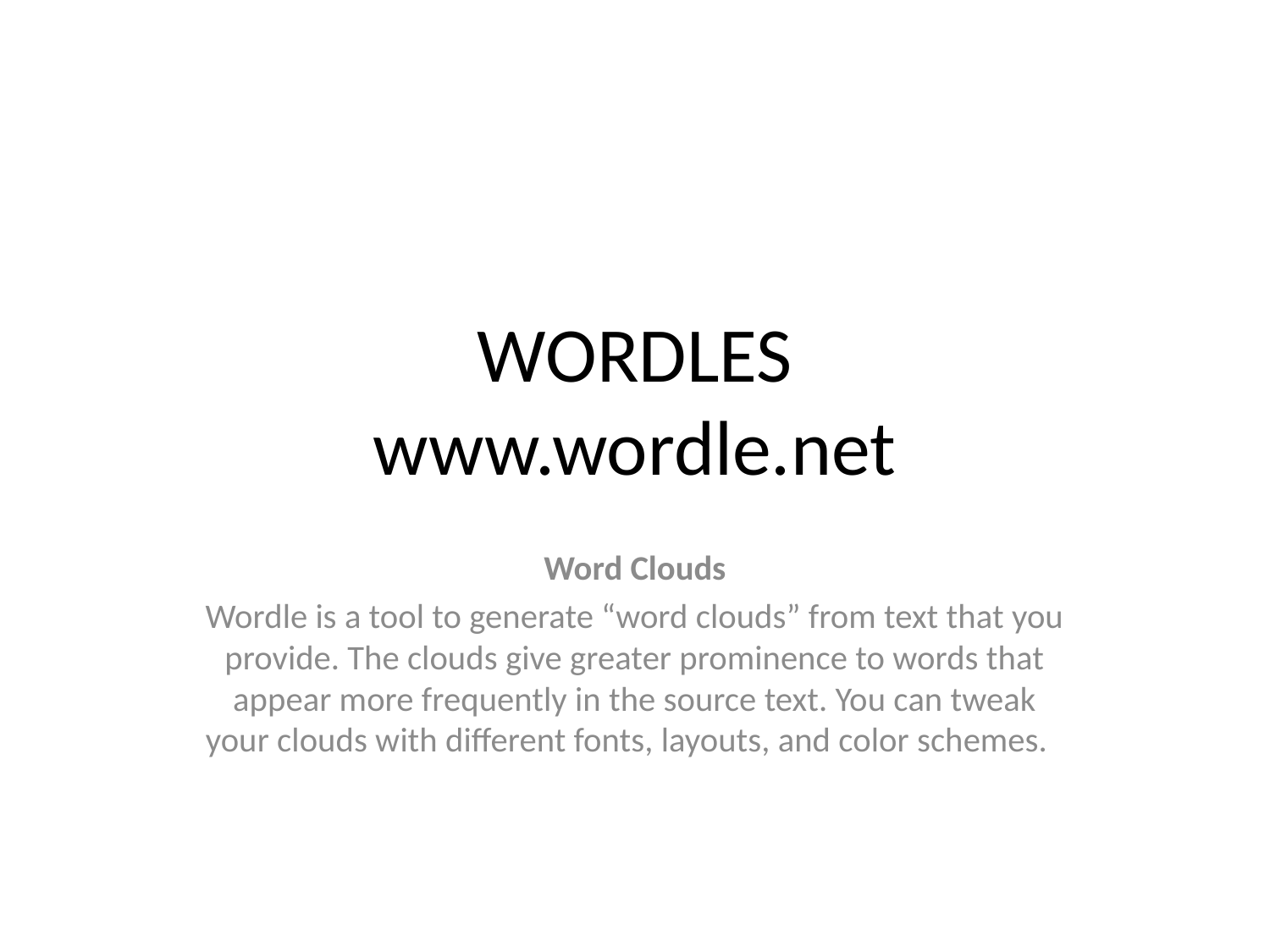

# WORDLES www.wordle.net
Word Clouds
Wordle is a tool to generate “word clouds” from text that you provide. The clouds give greater prominence to words that appear more frequently in the source text. You can tweak your clouds with different fonts, layouts, and color schemes.